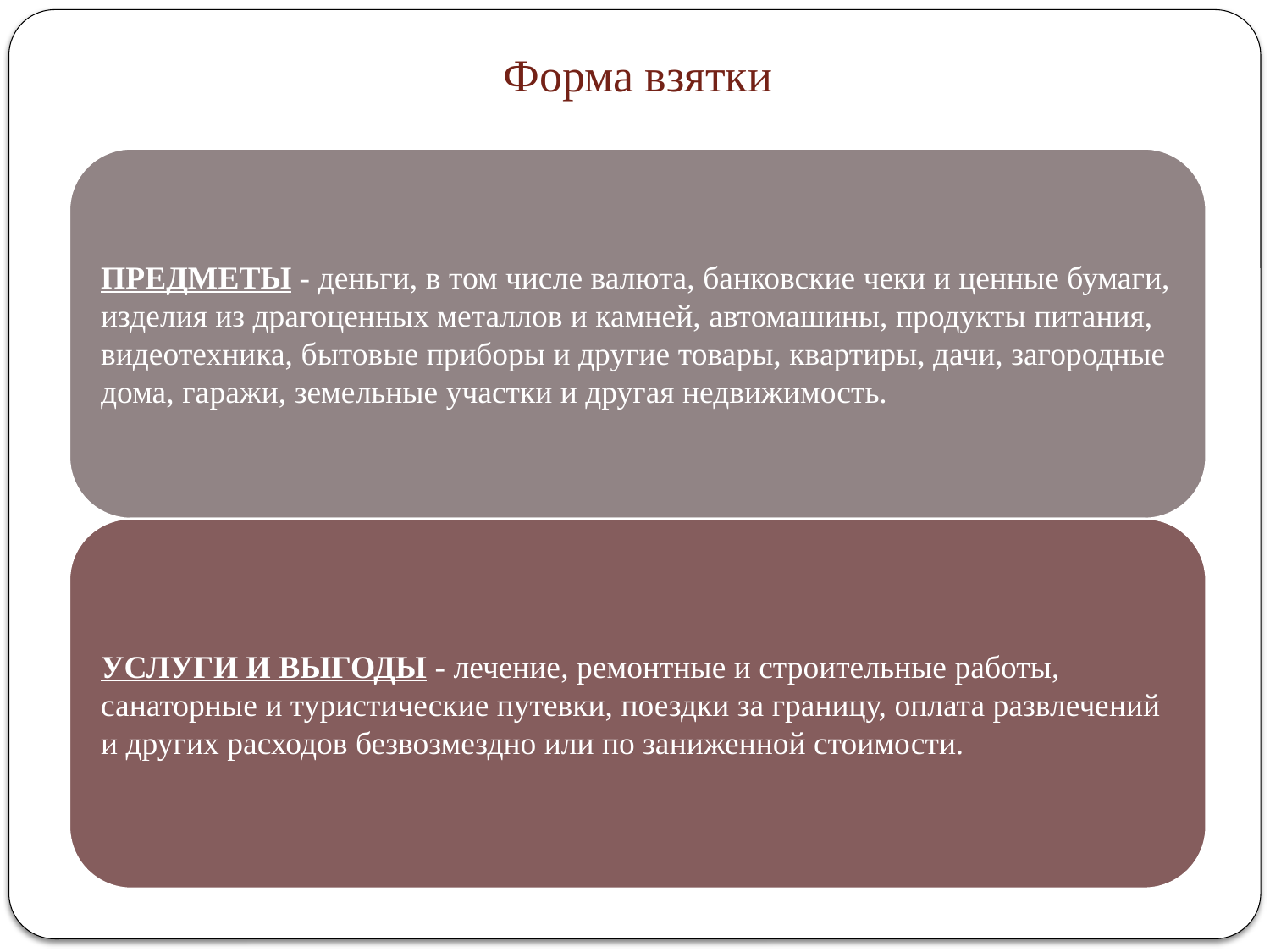

# Форма взятки
ПРЕДМЕТЫ - деньги, в том числе валюта, банковские чеки и ценные бумаги, изделия из драгоценных металлов и камней, автомашины, продукты питания, видеотехника, бытовые приборы и другие товары, квартиры, дачи, загородные дома, гаражи, земельные участки и другая недвижимость.
УСЛУГИ И ВЫГОДЫ - лечение, ремонтные и строительные работы, санаторные и туристические путевки, поездки за границу, оплата развлечений и других расходов безвозмездно или по заниженной стоимости.